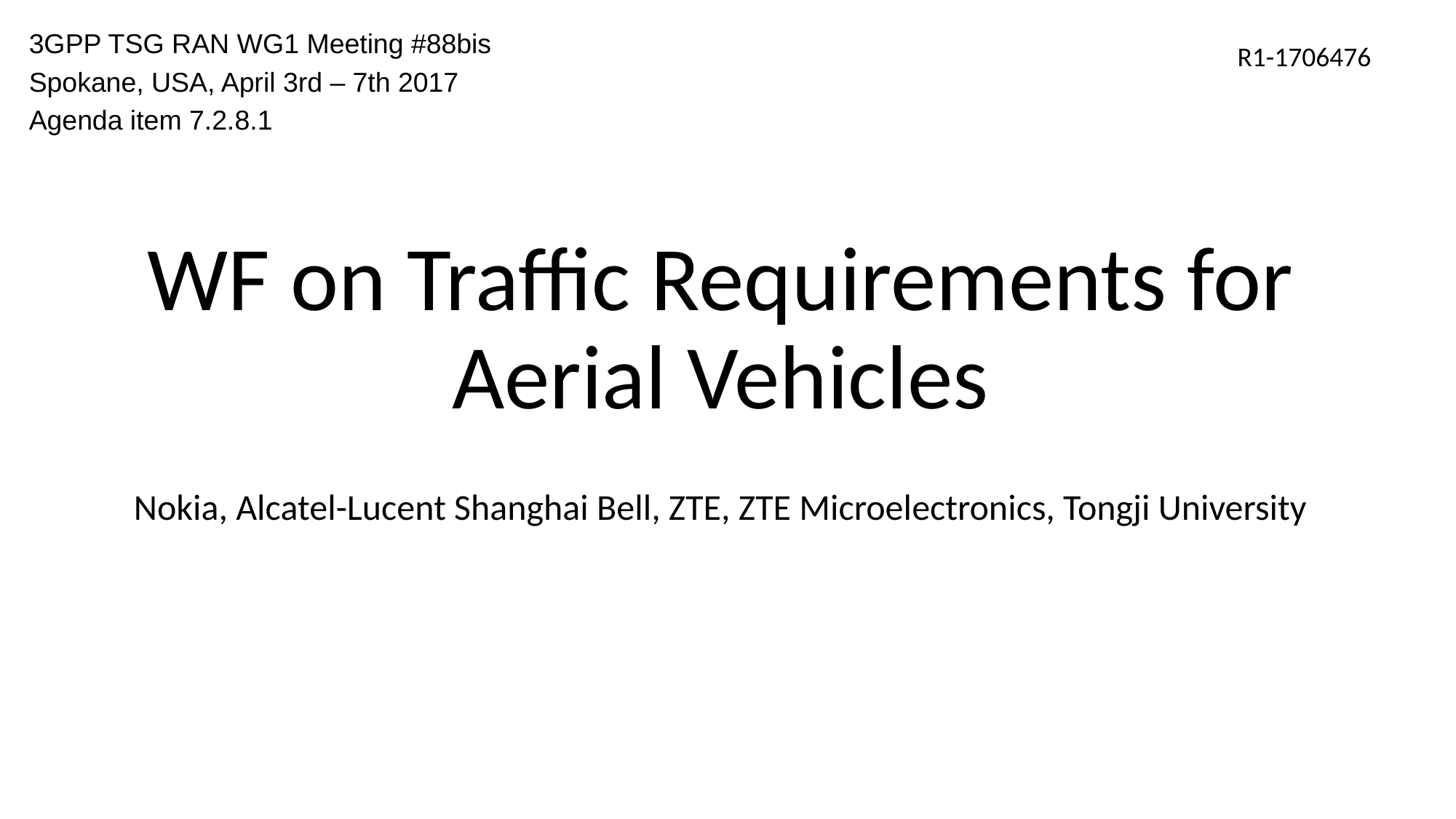

3GPP TSG RAN WG1 Meeting #88bis
Spokane, USA, April 3rd – 7th 2017
Agenda item 7.2.8.1
R1-1706476
# WF on Traffic Requirements for Aerial Vehicles
Nokia, Alcatel-Lucent Shanghai Bell, ZTE, ZTE Microelectronics, Tongji University